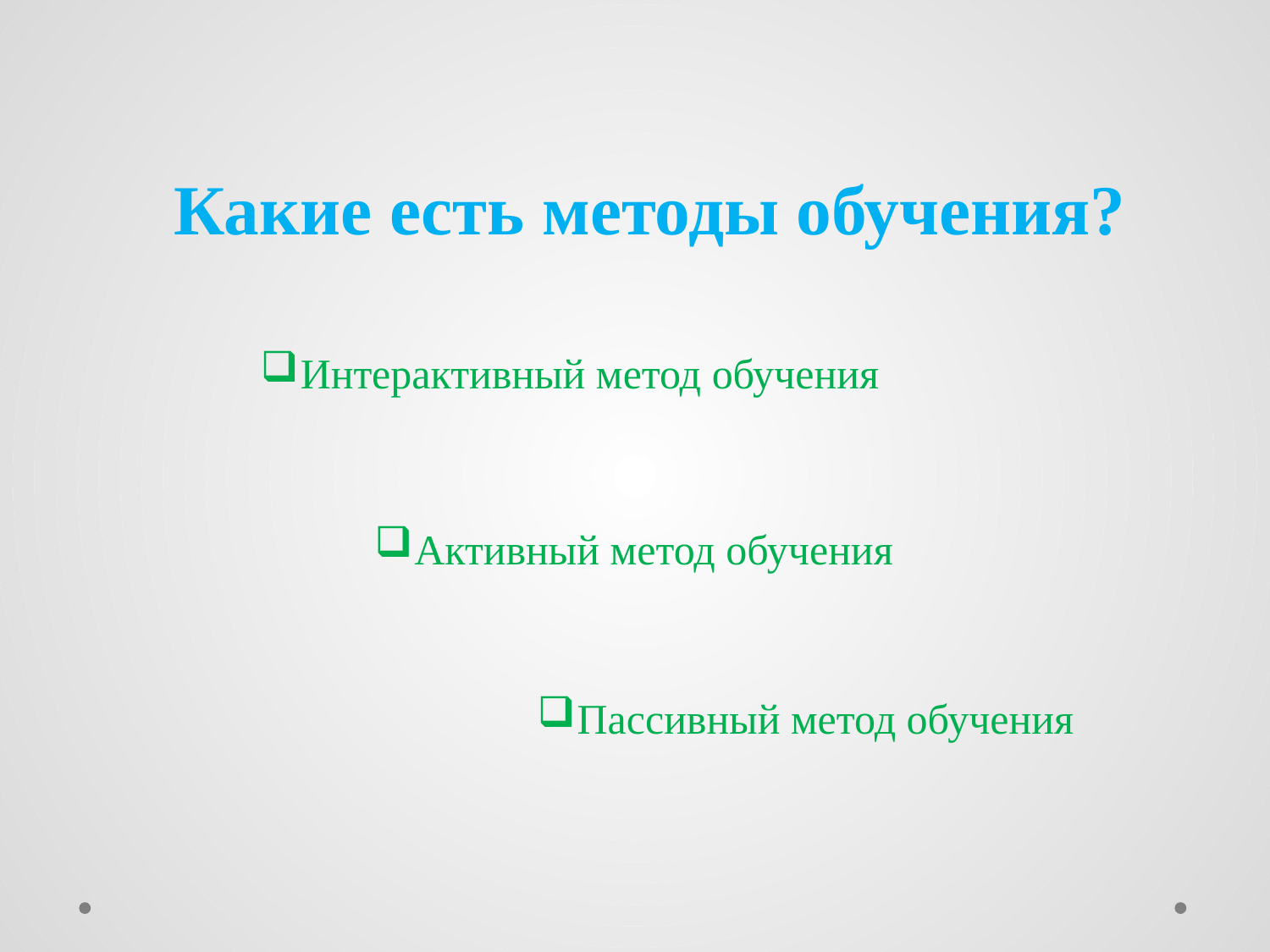

Какие есть методы обучения?

Интерактивный метод обучения
Активный метод обучения
Пассивный метод обучения